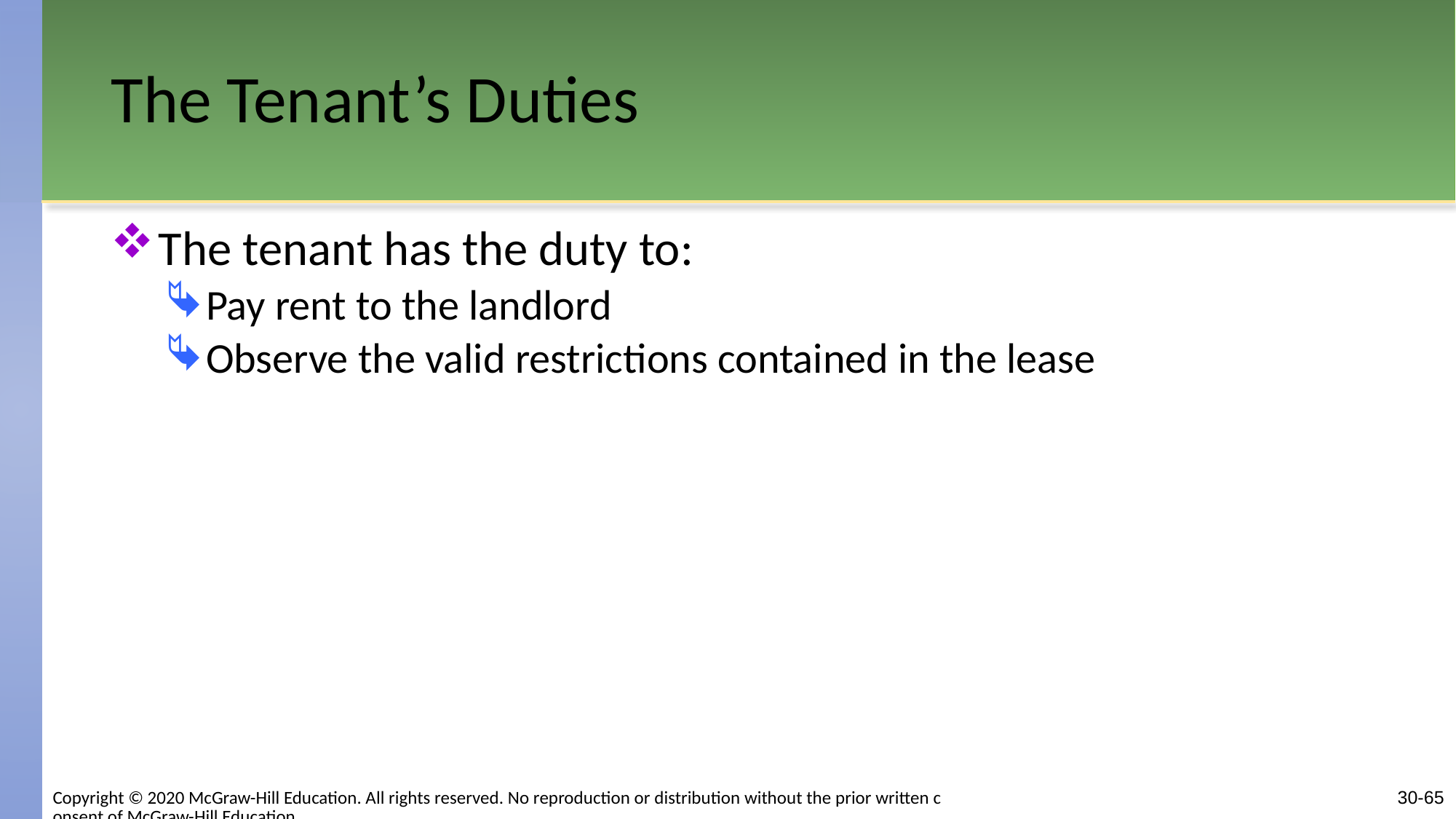

# The Tenant’s Duties
The tenant has the duty to:
Pay rent to the landlord
Observe the valid restrictions contained in the lease

30-65
Copyright © 2020 McGraw-Hill Education. All rights reserved. No reproduction or distribution without the prior written consent of McGraw-Hill Education.